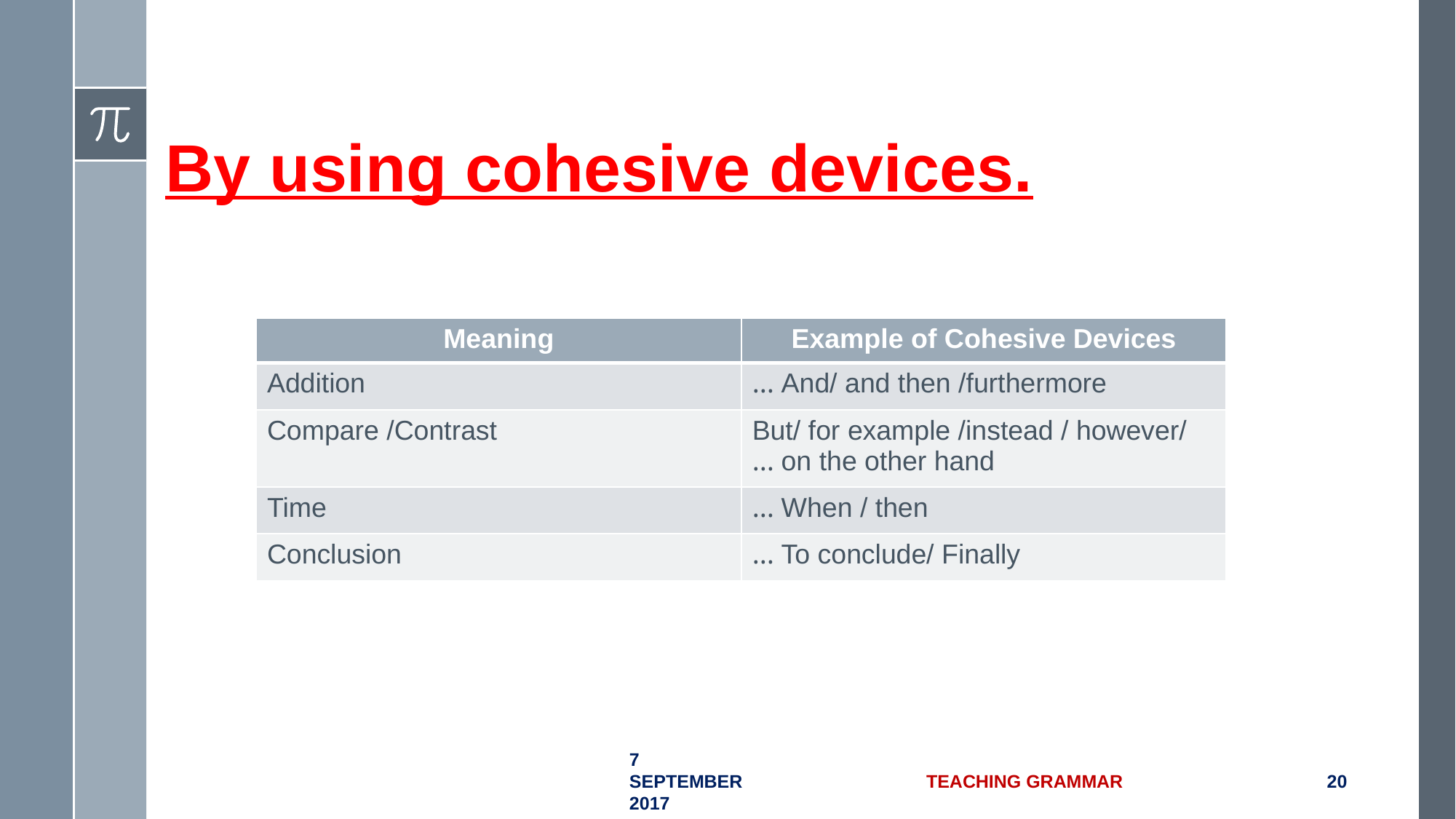

By using cohesive devices.

| Meaning | Example of Cohesive Devices |
| --- | --- |
| Addition | And/ and then /furthermore … |
| Compare /Contrast | But/ for example /instead / however/ on the other hand … |
| Time | When / then … |
| Conclusion | To conclude/ Finally … |
7 September 2017
Teaching Grammar
20